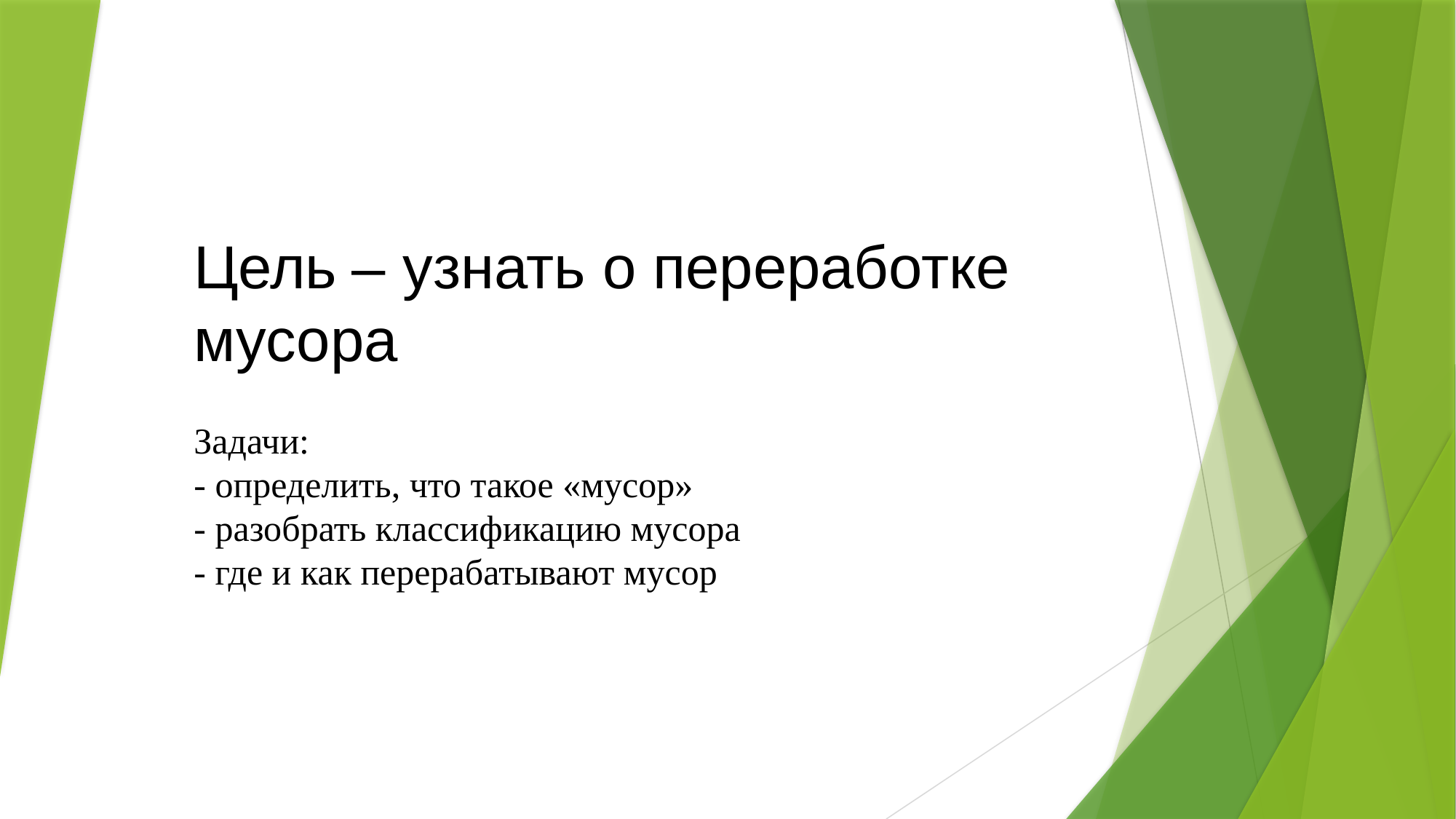

# Цель – узнать о переработке мусора Задачи: - определить, что такое «мусор» - разобрать классификацию мусора - где и как перерабатывают мусор